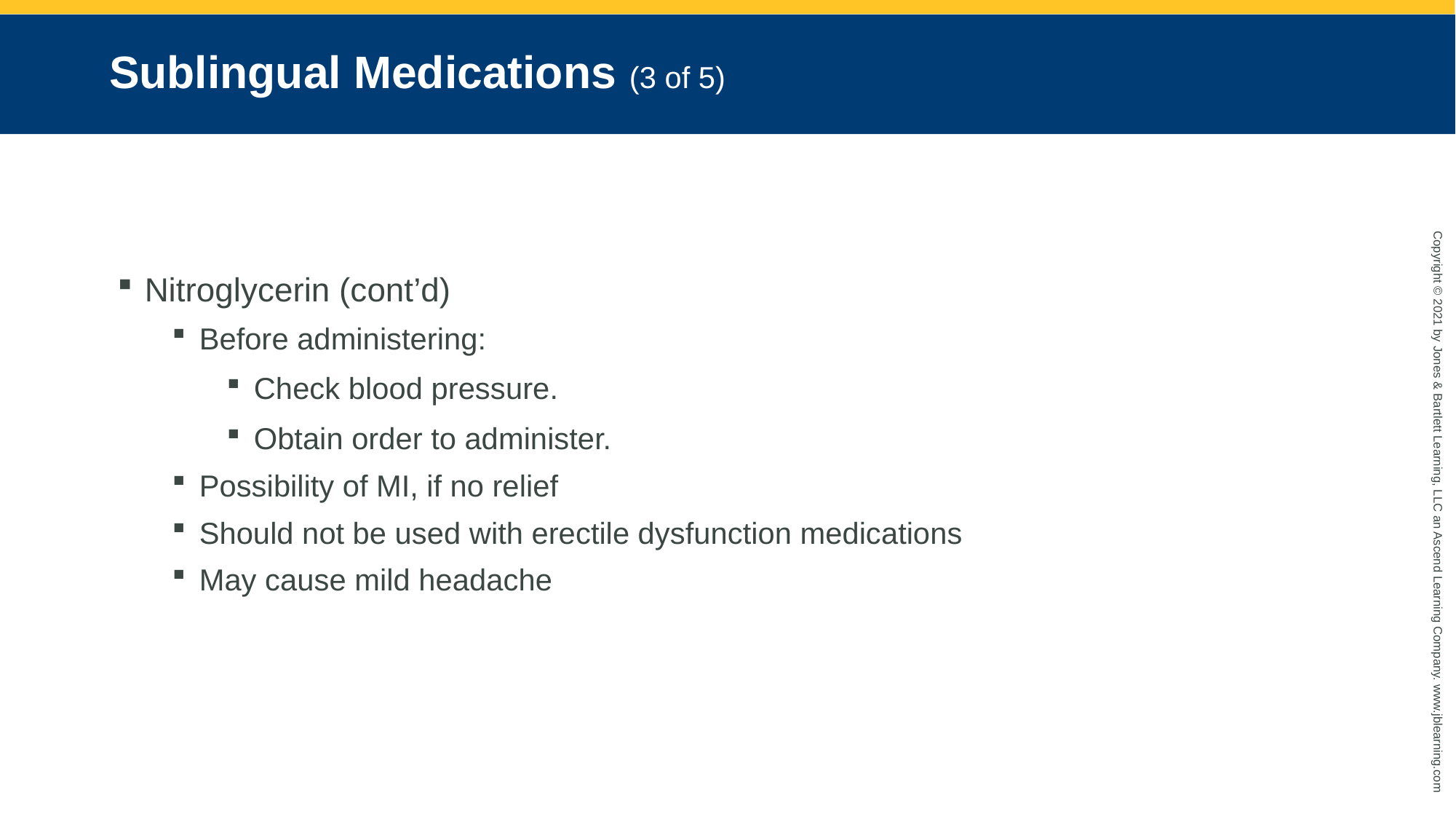

# Sublingual Medications (3 of 5)
Nitroglycerin (cont’d)
Before administering:
Check blood pressure.
Obtain order to administer.
Possibility of MI, if no relief
Should not be used with erectile dysfunction medications
May cause mild headache